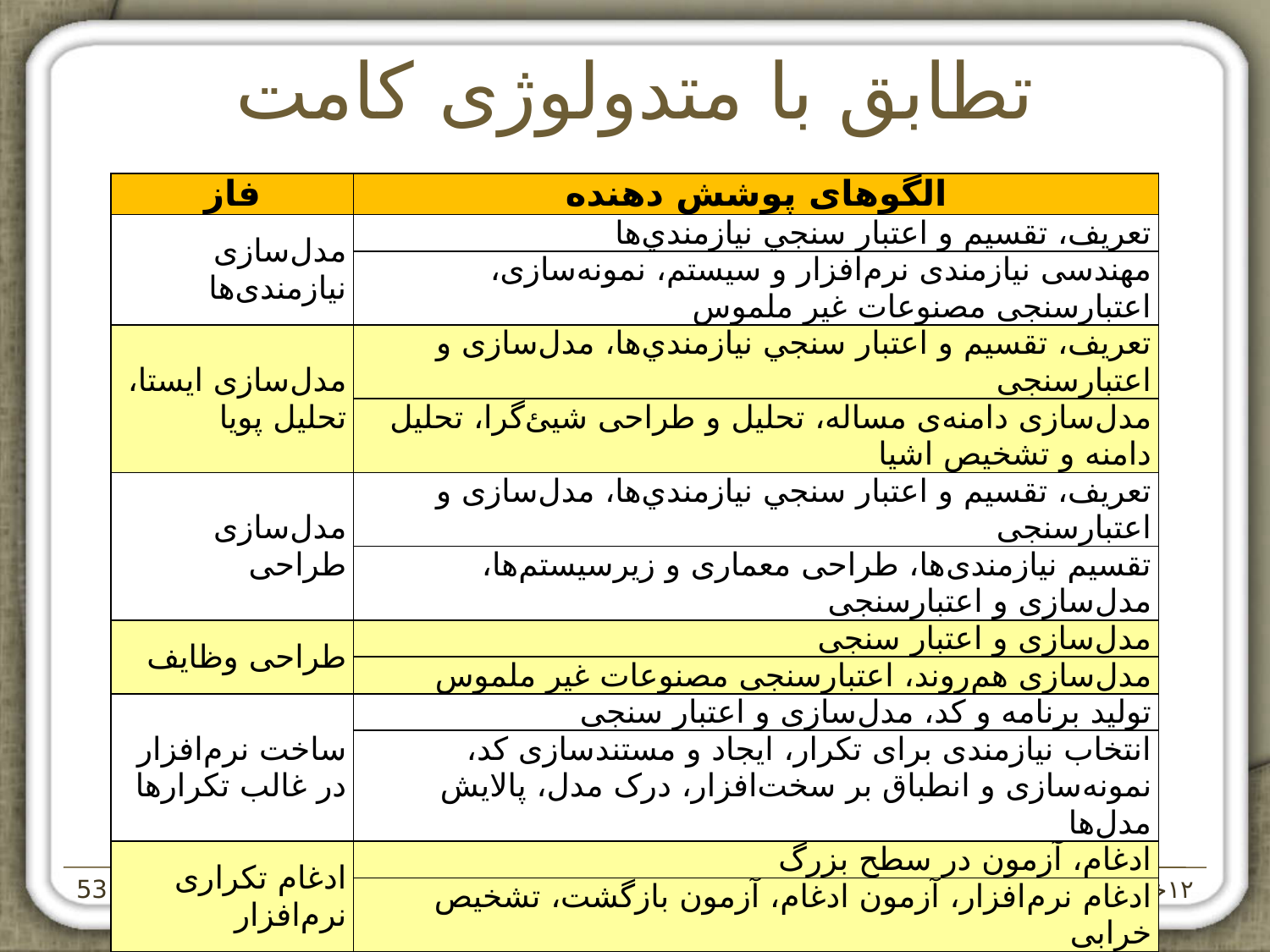

# تطابق با متدولوژی کامت
| فاز | الگوهای پوشش دهنده |
| --- | --- |
| مدل‌سازی نيازمندی‌ها | تعريف، تقسيم و اعتبار سنجي نيازمندي‌ها |
|  | مهندسی نيازمندی نرم‌افزار و سيستم، نمونه‌سازی، اعتبارسنجی مصنوعات غير ملموس |
| مدل‌سازی ايستا، تحليل پويا | تعريف، تقسيم و اعتبار سنجي نيازمندي‌ها، مدل‌سازی و اعتبارسنجی |
|  | مدل‌سازی دامنه‌ی مساله، تحليل و طراحی شيئ‌گرا، تحليل دامنه و تشخيص اشيا |
| مدل‌سازی طراحی | تعريف، تقسيم و اعتبار سنجي نيازمندي‌ها، مدل‌سازی و اعتبارسنجی |
|  | تقسيم نيازمندی‌ها، طراحی معماری و زيرسيستم‌ها، مدل‌سازی و اعتبارسنجی |
| طراحی وظايف | مدل‌سازی و اعتبار سنجی |
|  | مدل‌سازی هم‌روند، اعتبارسنجی مصنوعات غير ملموس |
| ساخت نرم‌افزار در غالب تکرارها | توليد برنامه و کد، مدل‌سازی و اعتبار سنجی |
|  | انتخاب نيازمندی برای تکرار، ايجاد و مستند‌سازی کد، نمونه‌سازی و انطباق بر سخت‌افزار، درک مدل، پالايش مدل‌ها |
| ادغام تکراری نرم‌افزار | ادغام، آزمون در سطح بزرگ |
|  | ادغام نرم‌افزار، آزمون ادغام، آزمون بازگشت، تشخيص خرابی |
| آزمون سيستم | آزمون در سطح بزرگ |
|  | آزمون وظيفه |
دانشکده‌ی مهندسی کامپيوتر - دانشگاه صنعتی شريف
۱۲خرداد ۱۳۸۷
‌53